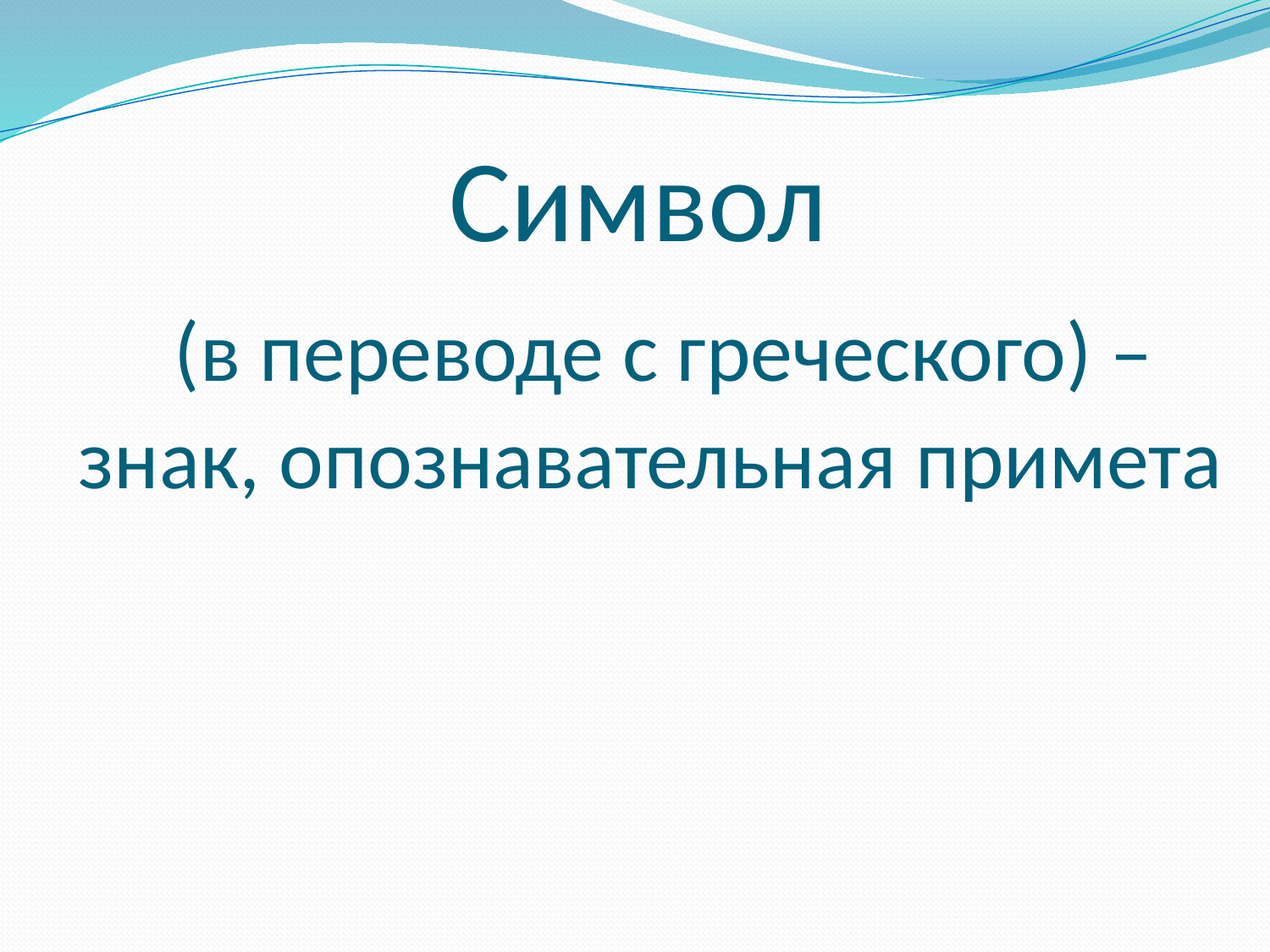

# Символ (в переводе с греческого) – знак, опознавательная примета